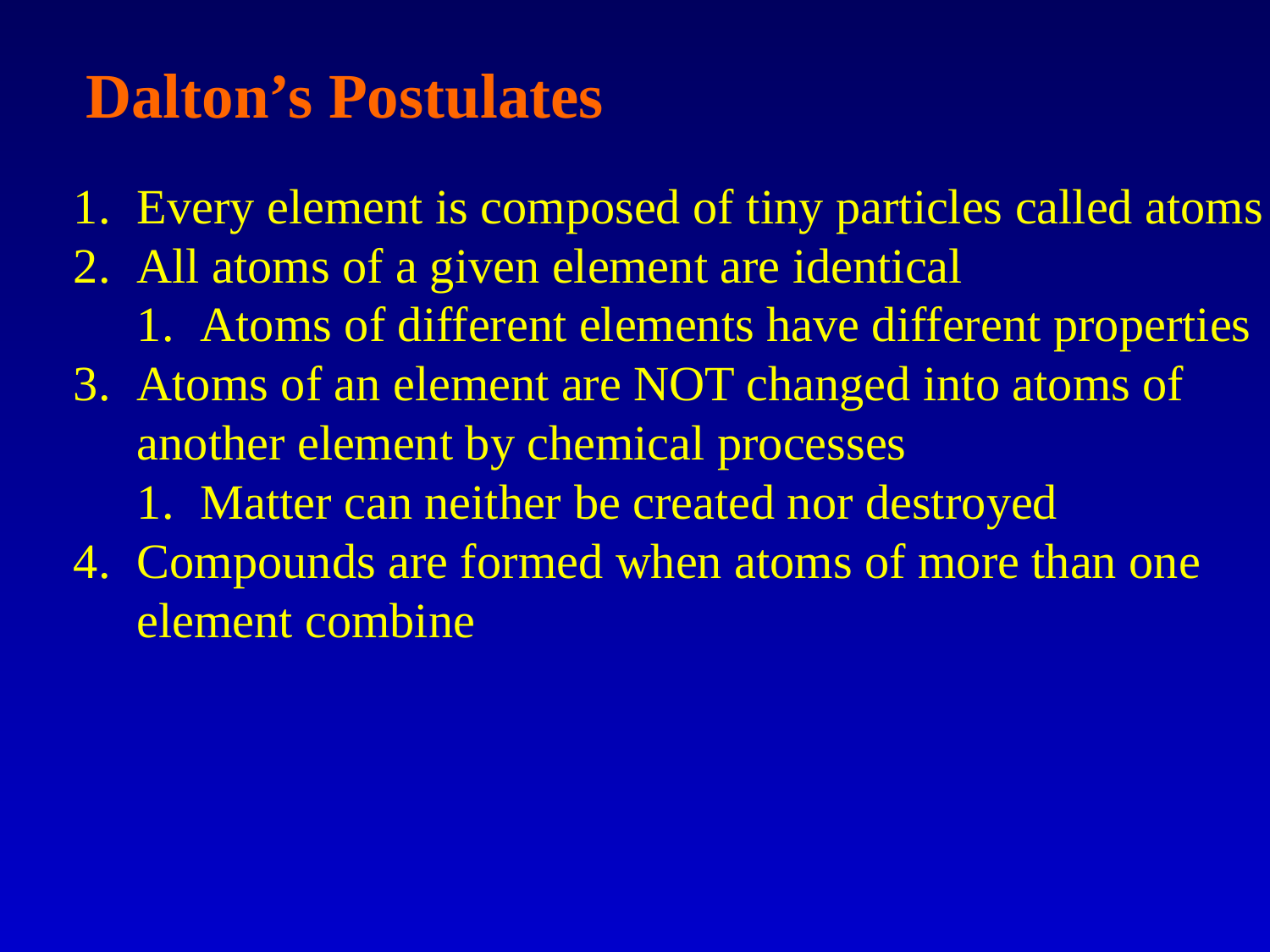

Dalton’s Postulates
Every element is composed of tiny particles called atoms
All atoms of a given element are identical
Atoms of different elements have different properties
Atoms of an element are NOT changed into atoms of
another element by chemical processes
Matter can neither be created nor destroyed
Compounds are formed when atoms of more than one
element combine